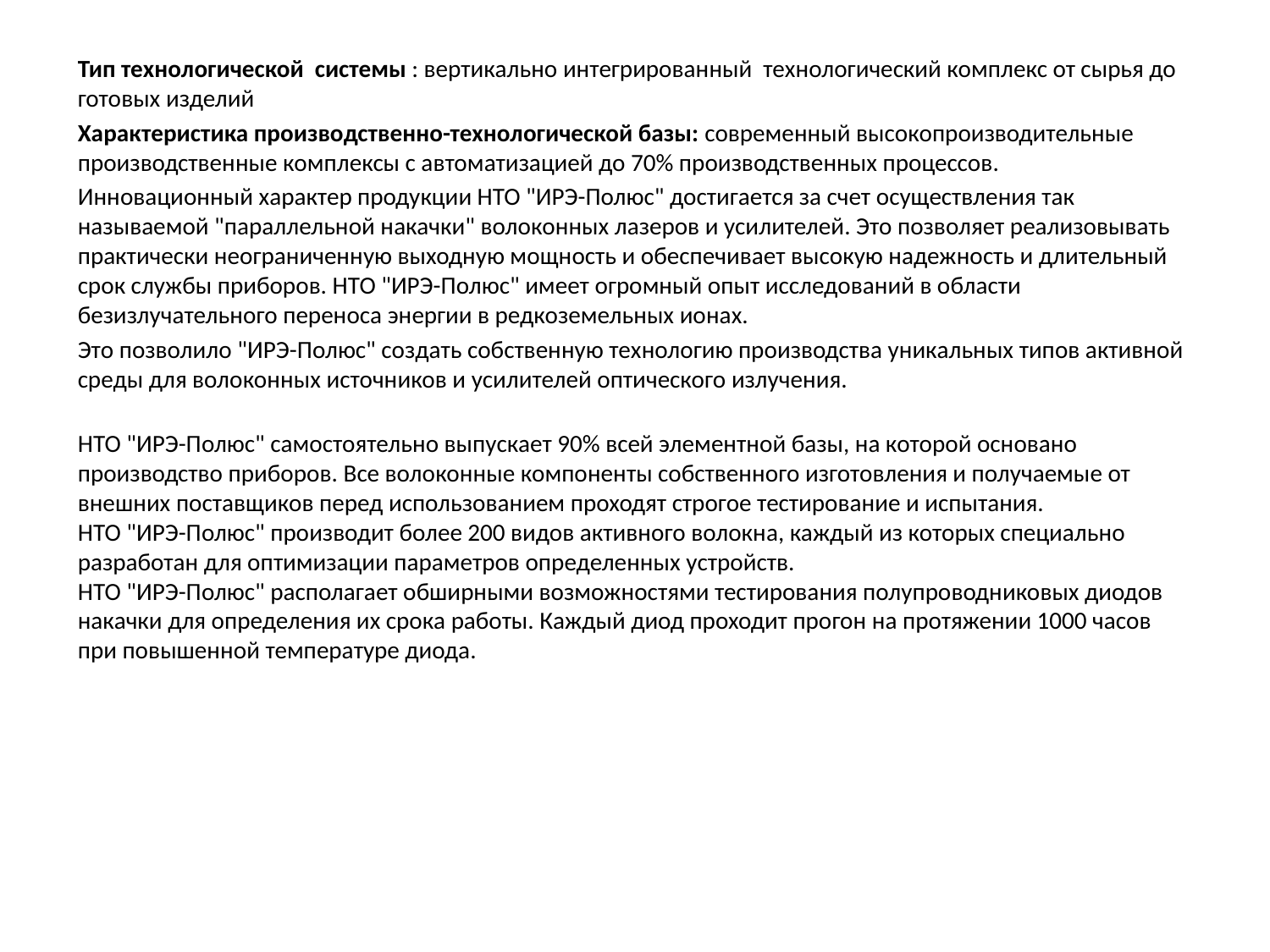

Тип технологической  системы : вертикально интегрированный  технологический комплекс от сырья до готовых изделий
Характеристика производственно-технологической базы: современный высокопроизводительные производственные комплексы с автоматизацией до 70% производственных процессов.
Инновационный характер продукции НТО "ИРЭ-Полюс" достигается за счет осуществления так называемой "параллельной накачки" волоконных лазеров и усилителей. Это позволяет реализовывать практически неограниченную выходную мощность и обеспечивает высокую надежность и длительный срок службы приборов. НТО "ИРЭ-Полюс" имеет огромный опыт исследований в области безизлучательного переноса энергии в редкоземельных ионах.
Это позволило "ИРЭ-Полюс" создать собственную технологию производства уникальных типов активной среды для волоконных источников и усилителей оптического излучения.
 
НТО "ИРЭ-Полюс" самостоятельно выпускает 90% всей элементной базы, на которой основано производство приборов. Все волоконные компоненты собственного изготовления и получаемые от внешних поставщиков перед использованием проходят строгое тестирование и испытания. 
НТО "ИРЭ-Полюс" производит более 200 видов активного волокна, каждый из которых специально разработан для оптимизации параметров определенных устройств.
НТО "ИРЭ-Полюс" располагает обширными возможностями тестирования полупроводниковых диодов накачки для определения их срока работы. Каждый диод проходит прогон на протяжении 1000 часов при повышенной температуре диода.